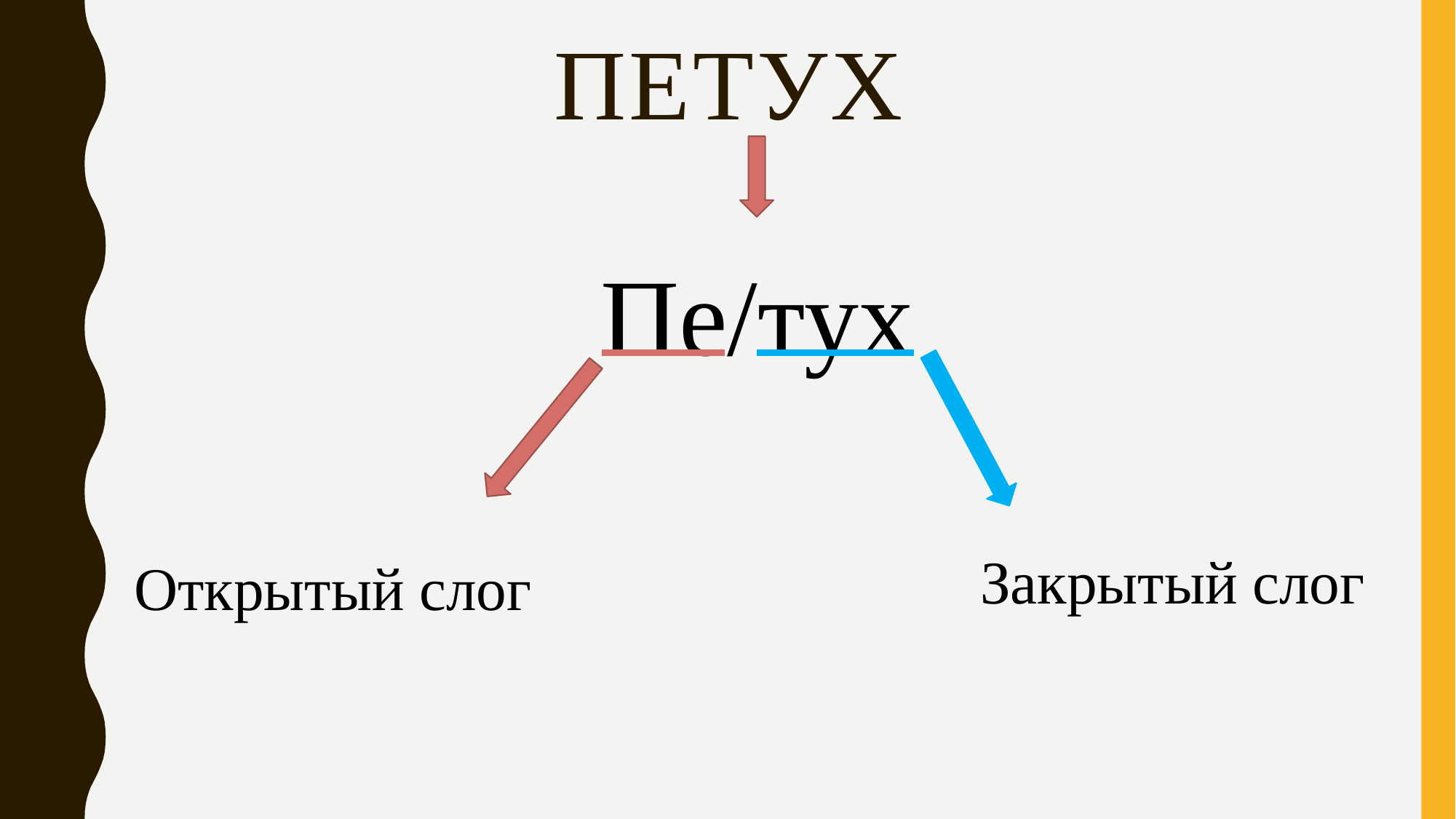

# Петух

Пе/тух

Закрытый слог
Открытый слог